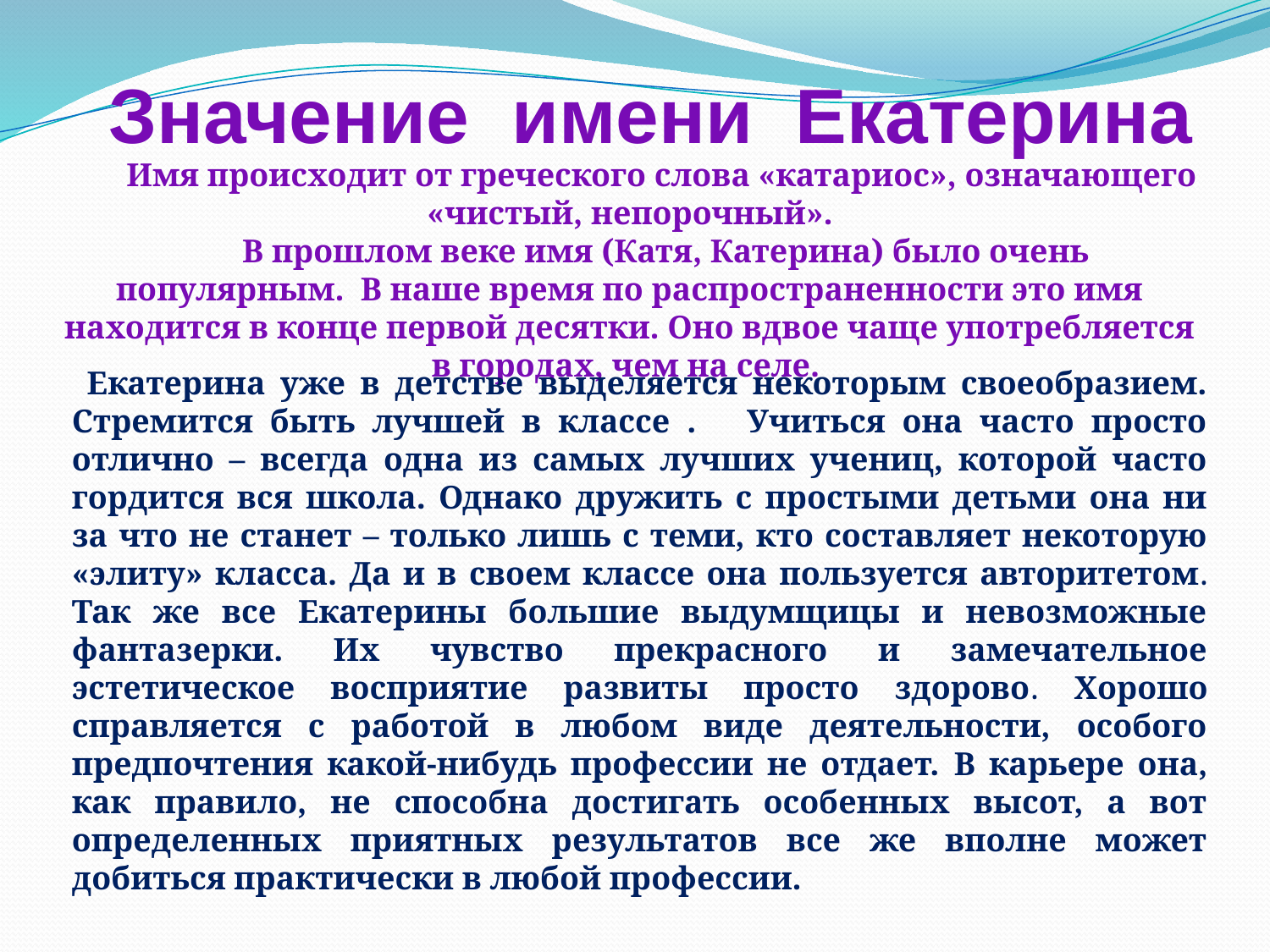

# Значение  имени  Екатерина
Имя происходит от греческого слова «катариос», означающего «чистый, непорочный».
 В прошлом веке имя (Катя, Катерина) было очень популярным.  В наше время по распространенности это имя находится в конце первой десятки. Оно вдвое чаще употребляется в городах, чем на селе.
 Екатерина уже в детстве выделяется некоторым своеобразием. Стремится быть лучшей в классе .   Учиться она часто просто отлично – всегда одна из самых лучших учениц, которой часто гордится вся школа. Однако дружить с простыми детьми она ни за что не станет – только лишь с теми, кто составляет некоторую «элиту» класса. Да и в своем классе она пользуется авторитетом. Так же все Екатерины большие выдумщицы и невозможные фантазерки. Их чувство прекрасного и замечательное эстетическое восприятие развиты просто здорово. Хорошо справляется с работой в любом виде деятельности, особого предпочтения какой-нибудь профессии не отдает. В карьере она, как правило, не способна достигать особенных высот, а вот определенных приятных результатов все же вполне может добиться практически в любой профессии.